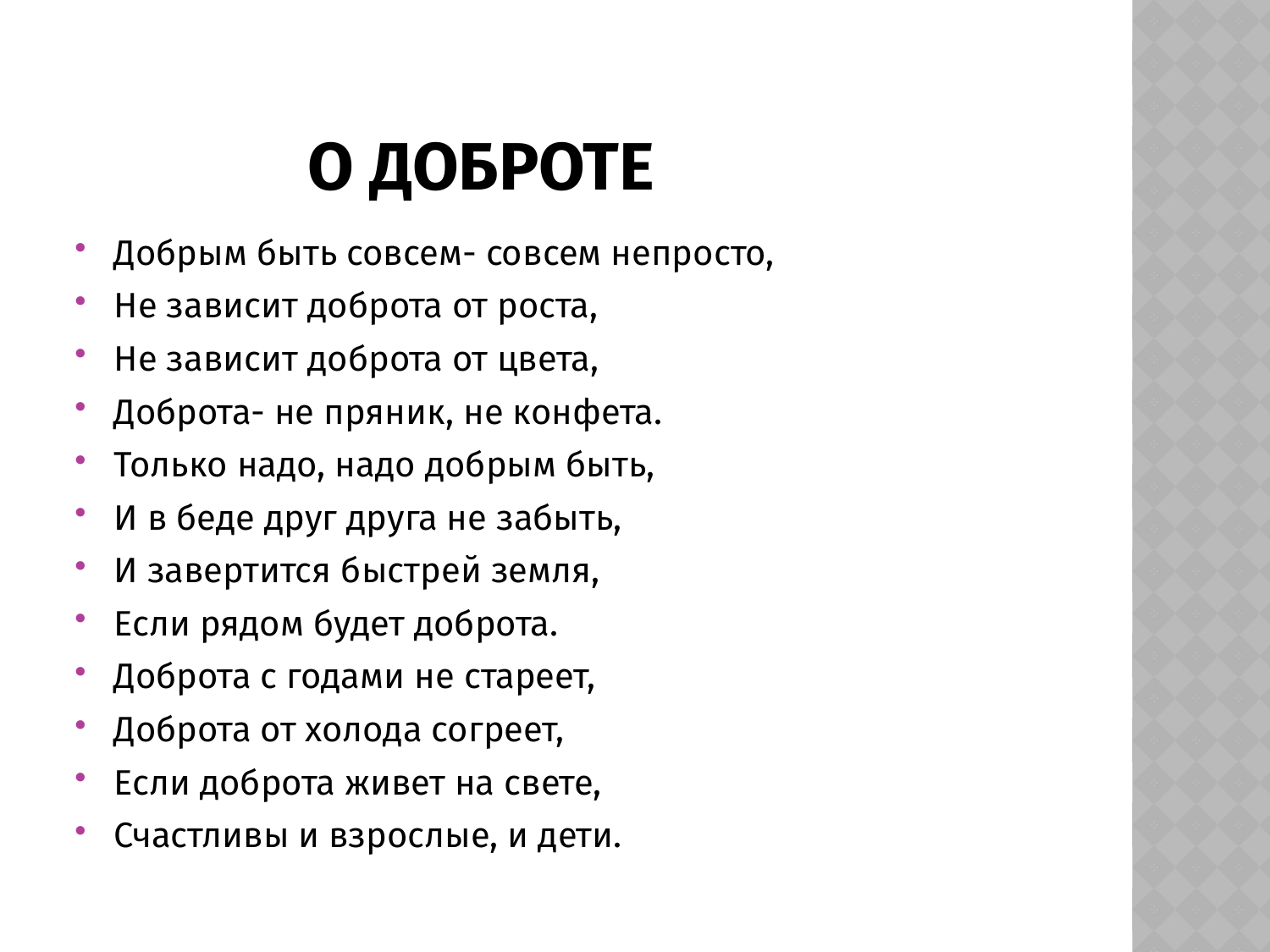

# О доброте
Добрым быть совсем- совсем непросто,
Не зависит доброта от роста,
Не зависит доброта от цвета,
Доброта- не пряник, не конфета.
Только надо, надо добрым быть,
И в беде друг друга не забыть,
И завертится быстрей земля,
Если рядом будет доброта.
Доброта с годами не стареет,
Доброта от холода согреет,
Если доброта живет на свете,
Счастливы и взрослые, и дети.